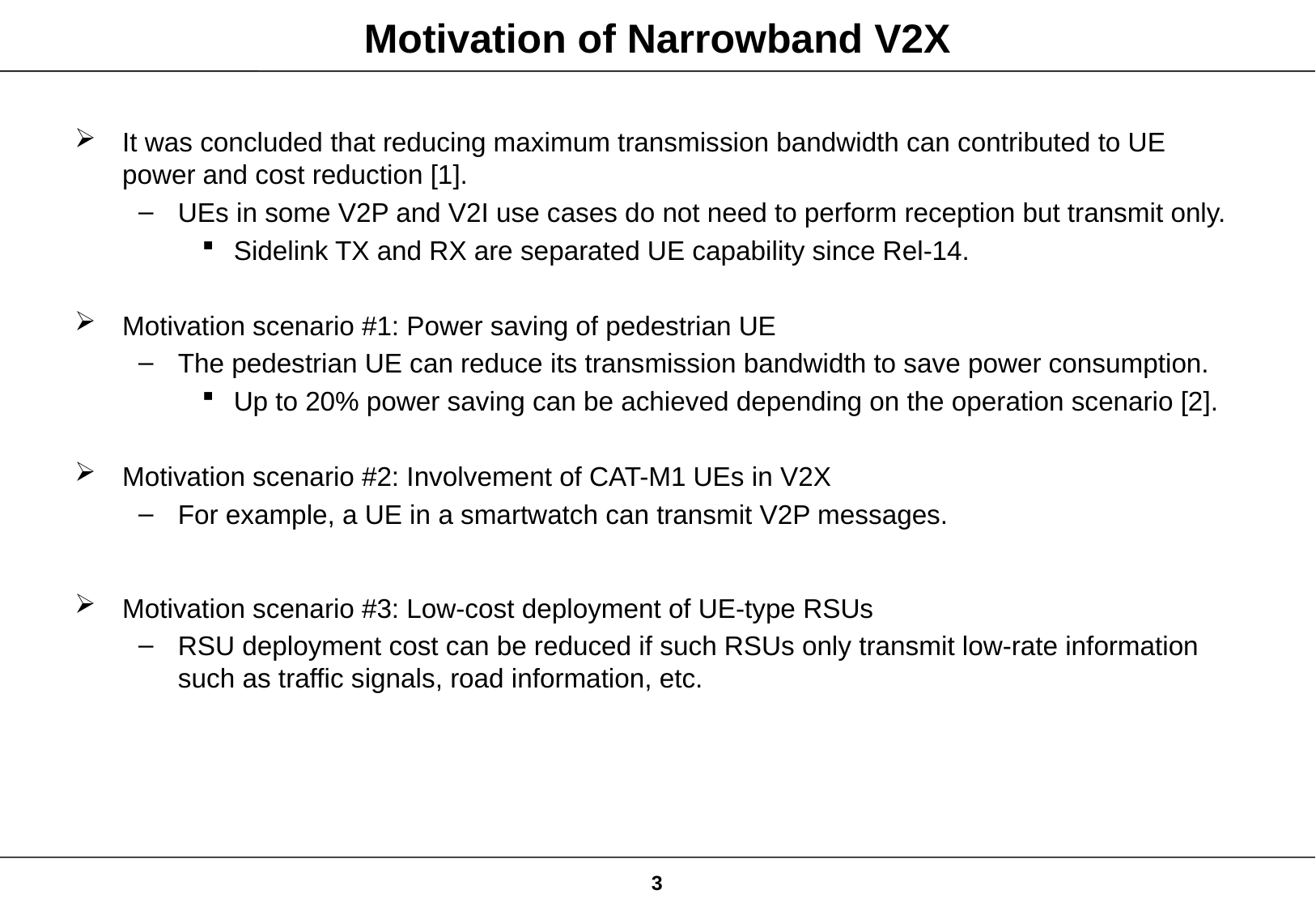

# Motivation of Narrowband V2X
It was concluded that reducing maximum transmission bandwidth can contributed to UE power and cost reduction [1].
UEs in some V2P and V2I use cases do not need to perform reception but transmit only.
Sidelink TX and RX are separated UE capability since Rel-14.

Motivation scenario #1: Power saving of pedestrian UE
The pedestrian UE can reduce its transmission bandwidth to save power consumption.
Up to 20% power saving can be achieved depending on the operation scenario [2].

Motivation scenario #2: Involvement of CAT-M1 UEs in V2X
For example, a UE in a smartwatch can transmit V2P messages.

Motivation scenario #3: Low-cost deployment of UE-type RSUs
RSU deployment cost can be reduced if such RSUs only transmit low-rate information such as traffic signals, road information, etc.

3